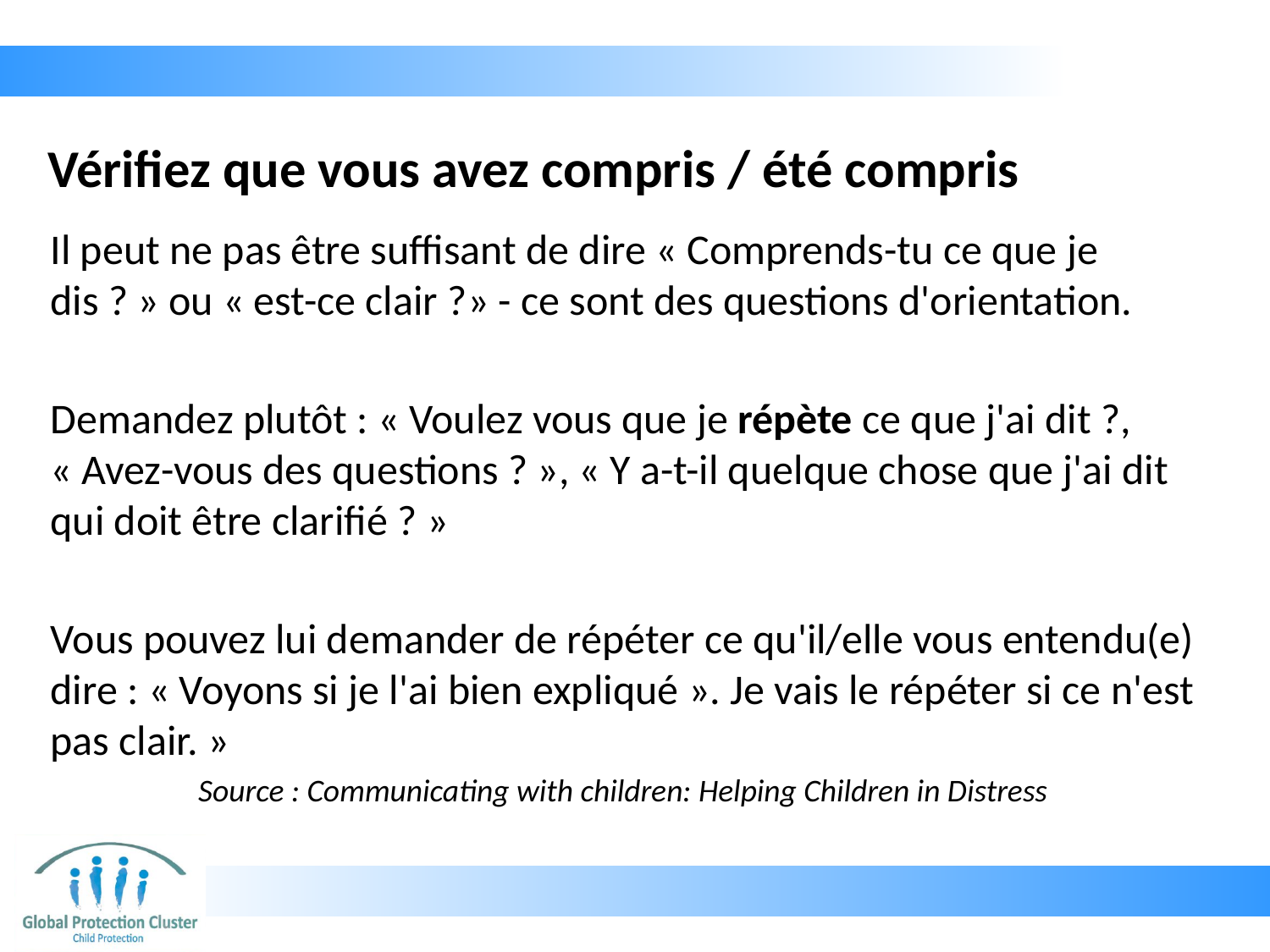

# Vérifiez que vous avez compris / été compris
Il peut ne pas être suffisant de dire « Comprends-tu ce que je dis ? » ou « est-ce clair ?» - ce sont des questions d'orientation.

Demandez plutôt : « Voulez vous que je répète ce que j'ai dit ?, « Avez-vous des questions ? », « Y a-t-il quelque chose que j'ai dit qui doit être clarifié ? »

Vous pouvez lui demander de répéter ce qu'il/elle vous entendu(e) dire : « Voyons si je l'ai bien expliqué ». Je vais le répéter si ce n'est pas clair. »
Source : Communicating with children: Helping Children in Distress